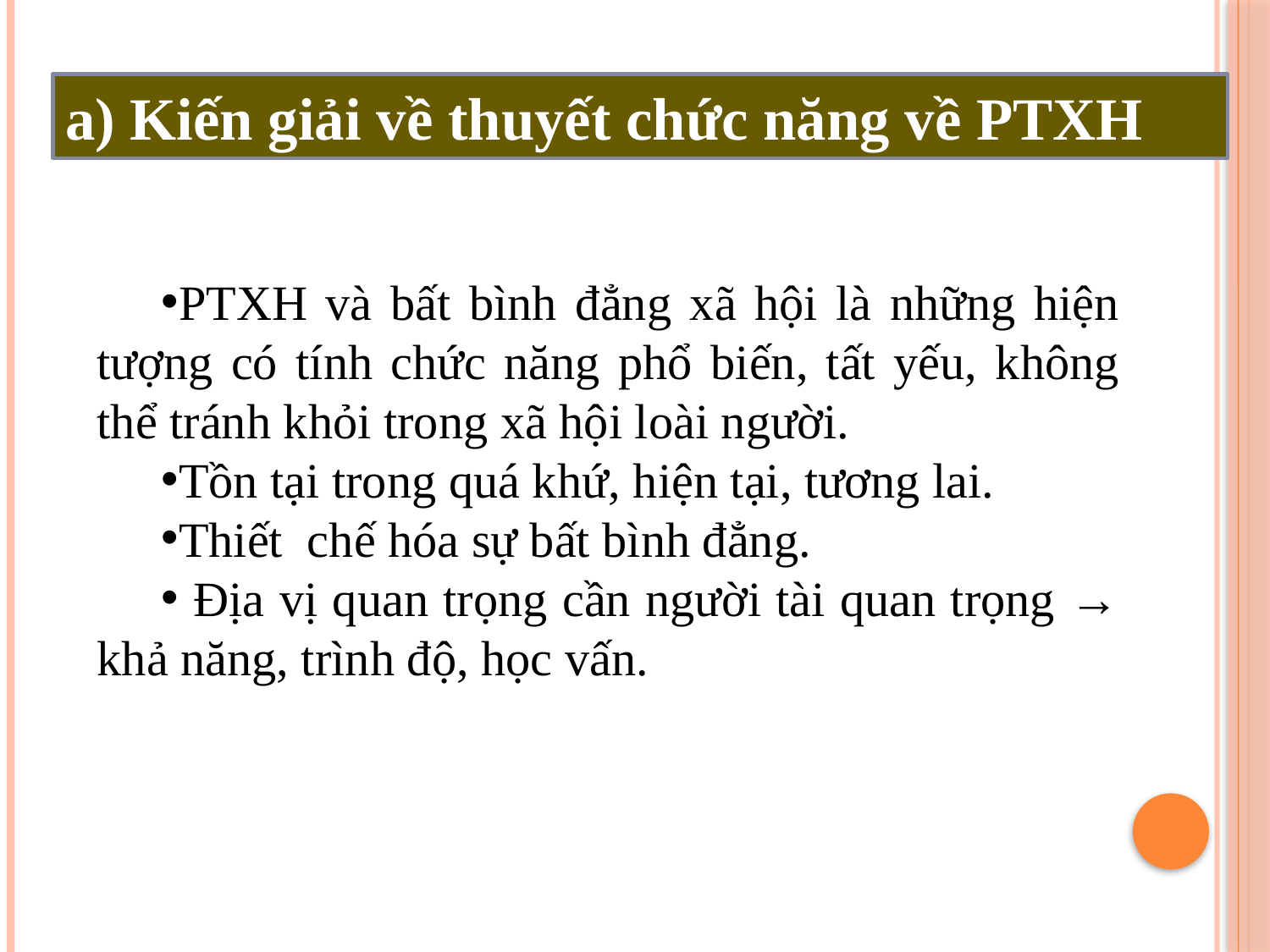

a) Kiến giải về thuyết chức năng về PTXH
PTXH và bất bình đẳng xã hội là những hiện tượng có tính chức năng phổ biến, tất yếu, không thể tránh khỏi trong xã hội loài người.
Tồn tại trong quá khứ, hiện tại, tương lai.
Thiết  chế hóa sự bất bình đẳng.
 Địa vị quan trọng cần người tài quan trọng → khả năng, trình độ, học vấn.